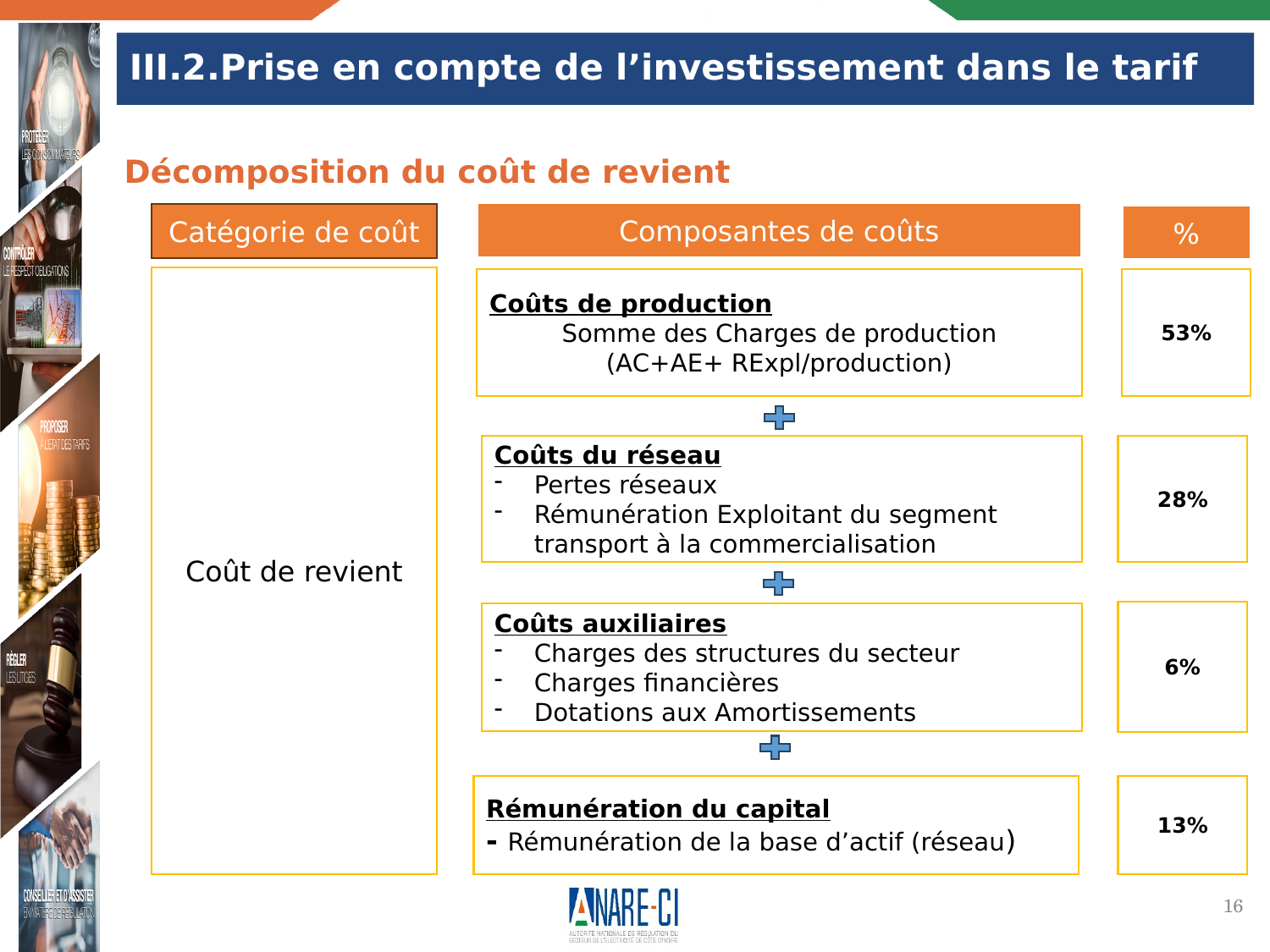

# III.2.Prise en compte de l’investissement dans le tarif
Décomposition du coût de revient
Composantes de coûts
Catégorie de coût
%
Coût de revient
Coûts de production
Somme des Charges de production
(AC+AE+ RExpl/production)
53%

28%
Coûts du réseau
Pertes réseaux
Rémunération Exploitant du segment transport à la commercialisation

6%
Coûts auxiliaires
Charges des structures du secteur
Charges financières
Dotations aux Amortissements

Rémunération du capital
- Rémunération de la base d’actif (réseau)
13%
16